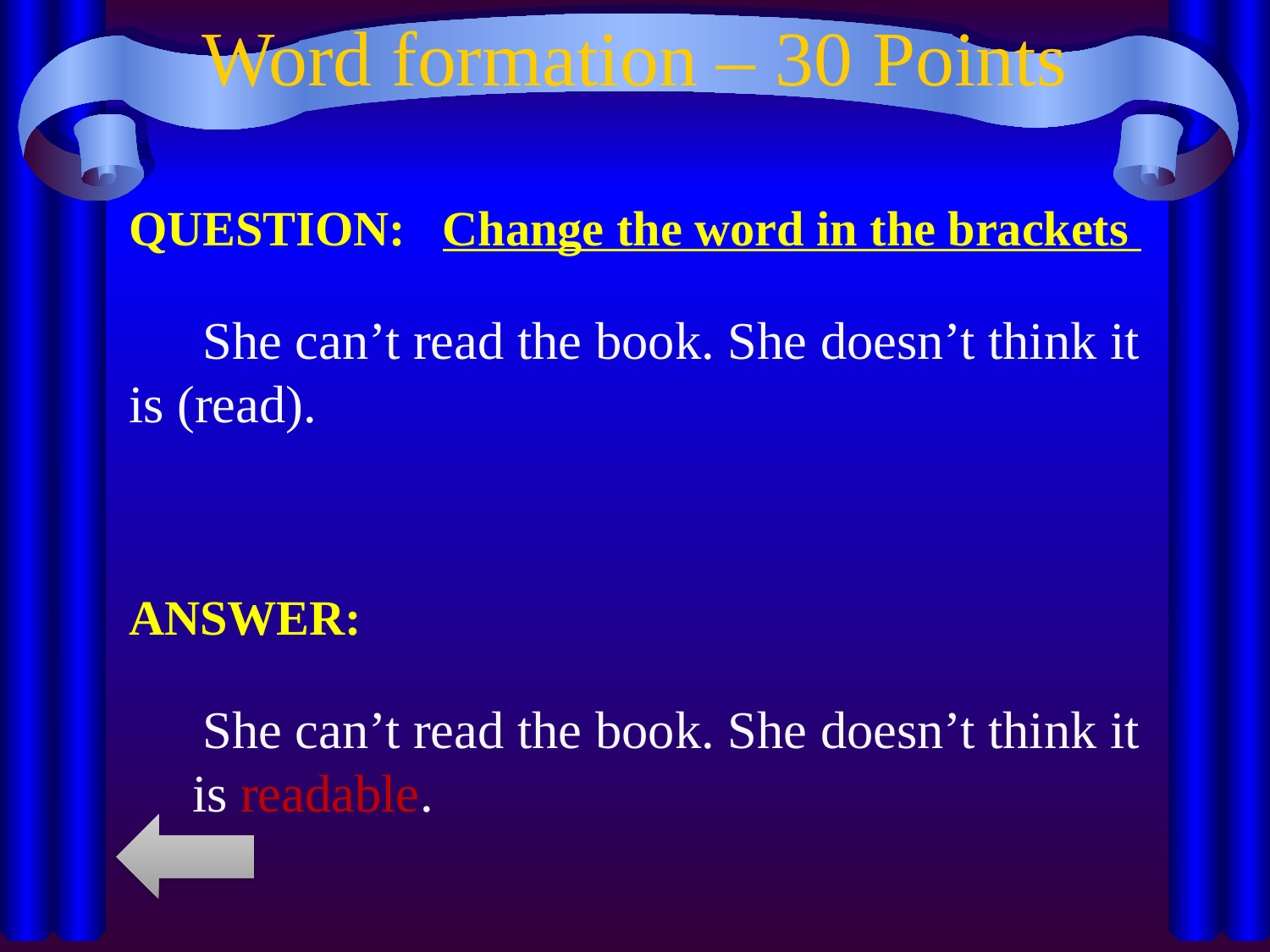

# Word formation – 30 Points
QUESTION:   Change the word in the brackets

       She can’t read the book. She doesn’t think it is (read).

ANSWER:

 She can’t read the book. She doesn’t think it is readable.